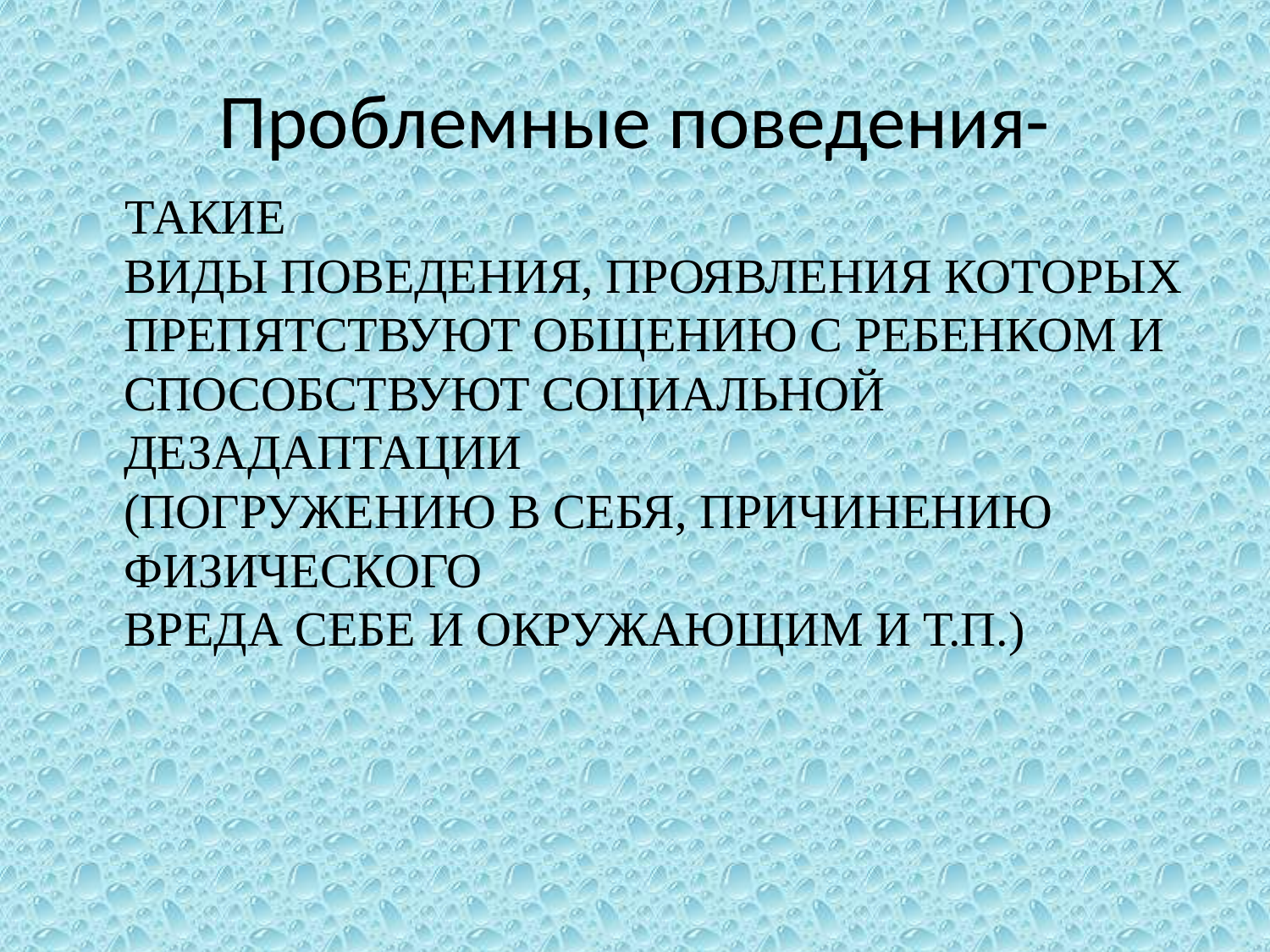

# Проблемные поведения-
    ТАКИЕ
ВИДЫ ПОВЕДЕНИЯ, ПРОЯВЛЕНИЯ КОТОРЫХ
ПРЕПЯТСТВУЮТ ОБЩЕНИЮ С РЕБЕНКОМ И
СПОСОБСТВУЮТ СОЦИАЛЬНОЙ ДЕЗАДАПТАЦИИ
(ПОГРУЖЕНИЮ В СЕБЯ, ПРИЧИНЕНИЮ ФИЗИЧЕСКОГО
ВРЕДА СЕБЕ И ОКРУЖАЮЩИМ И Т.П.)